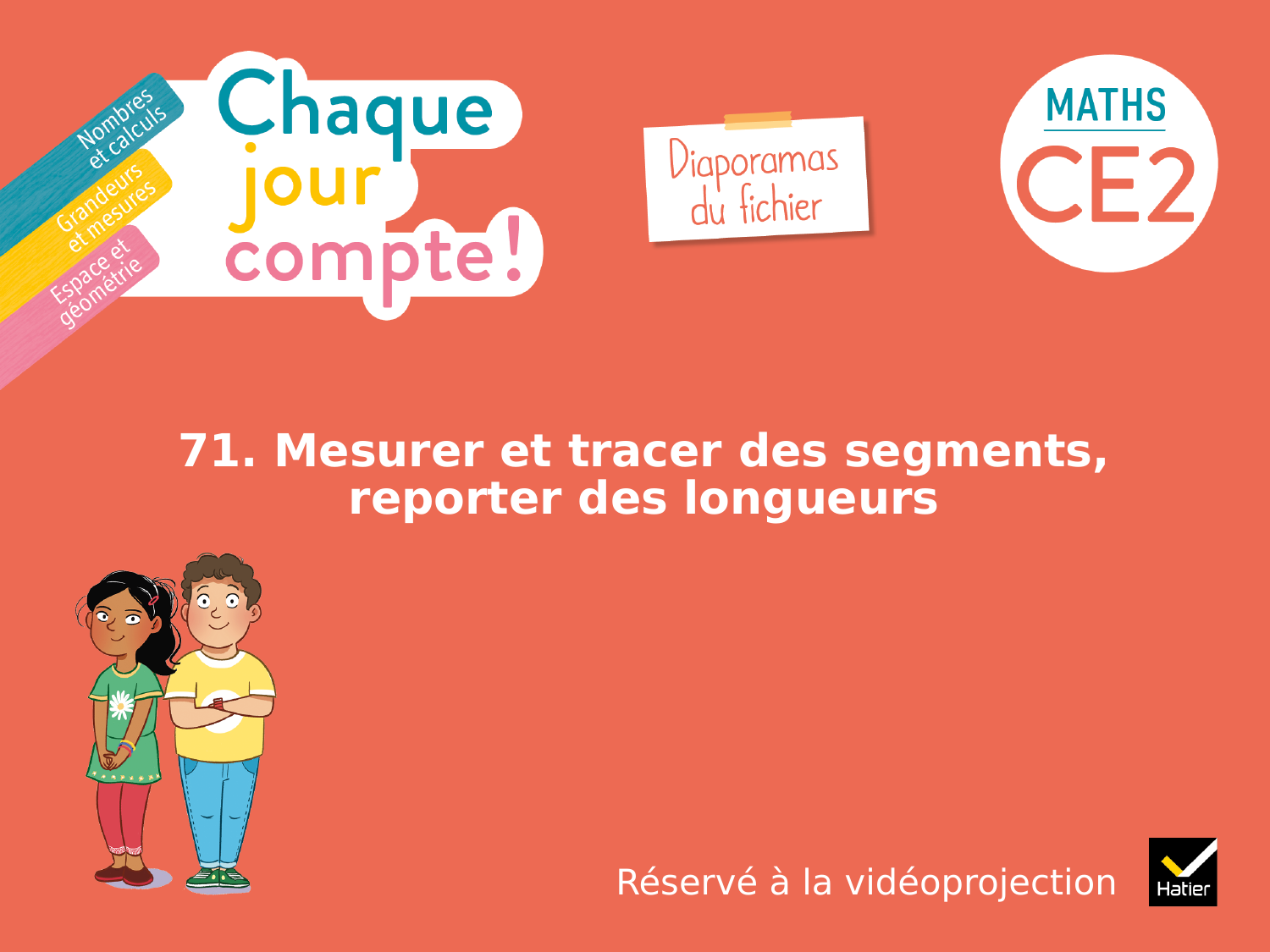

# 71. Mesurer et tracer des segments, reporter des longueurs